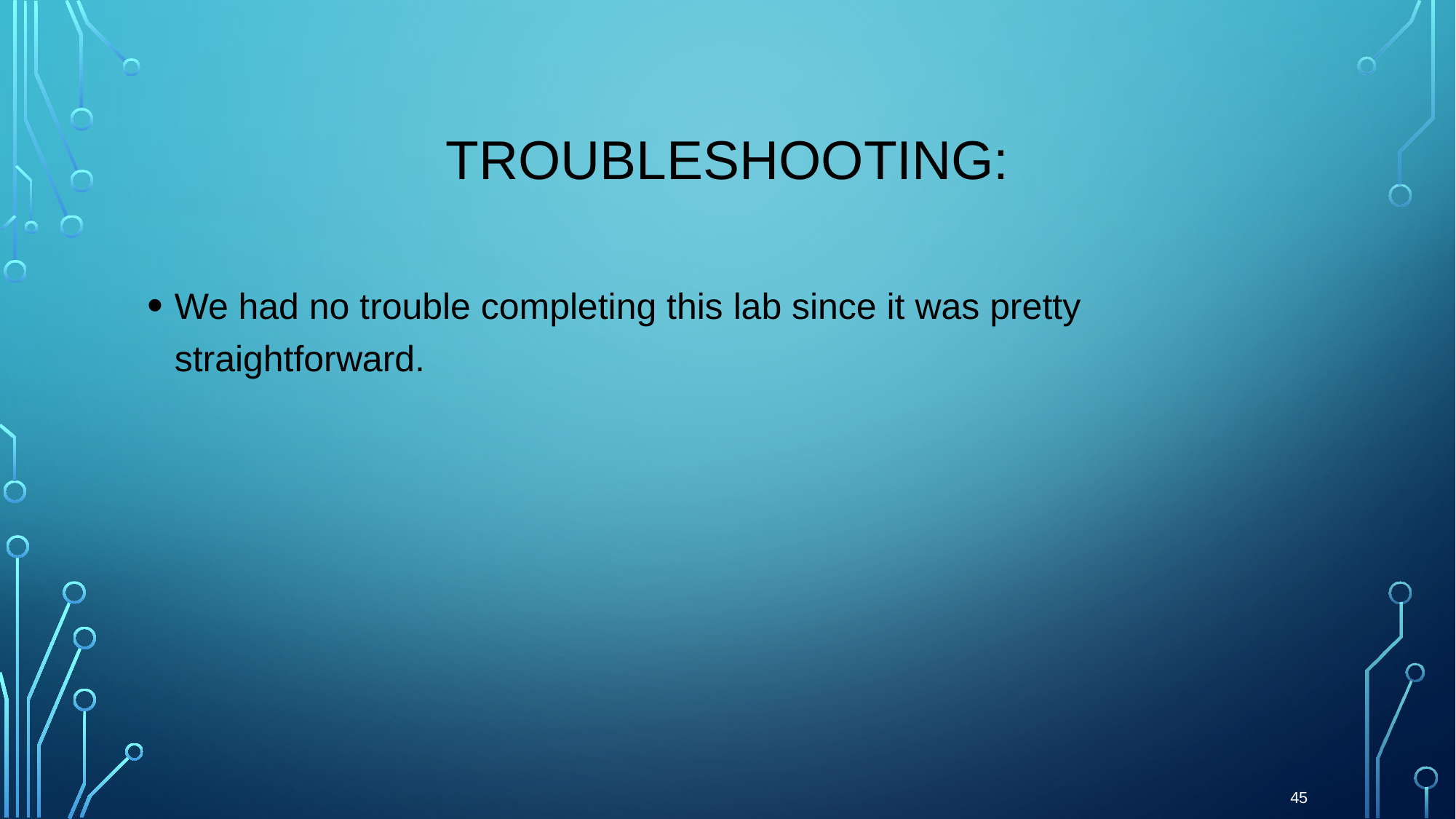

# Troubleshooting:
We had no trouble completing this lab since it was pretty straightforward.
45